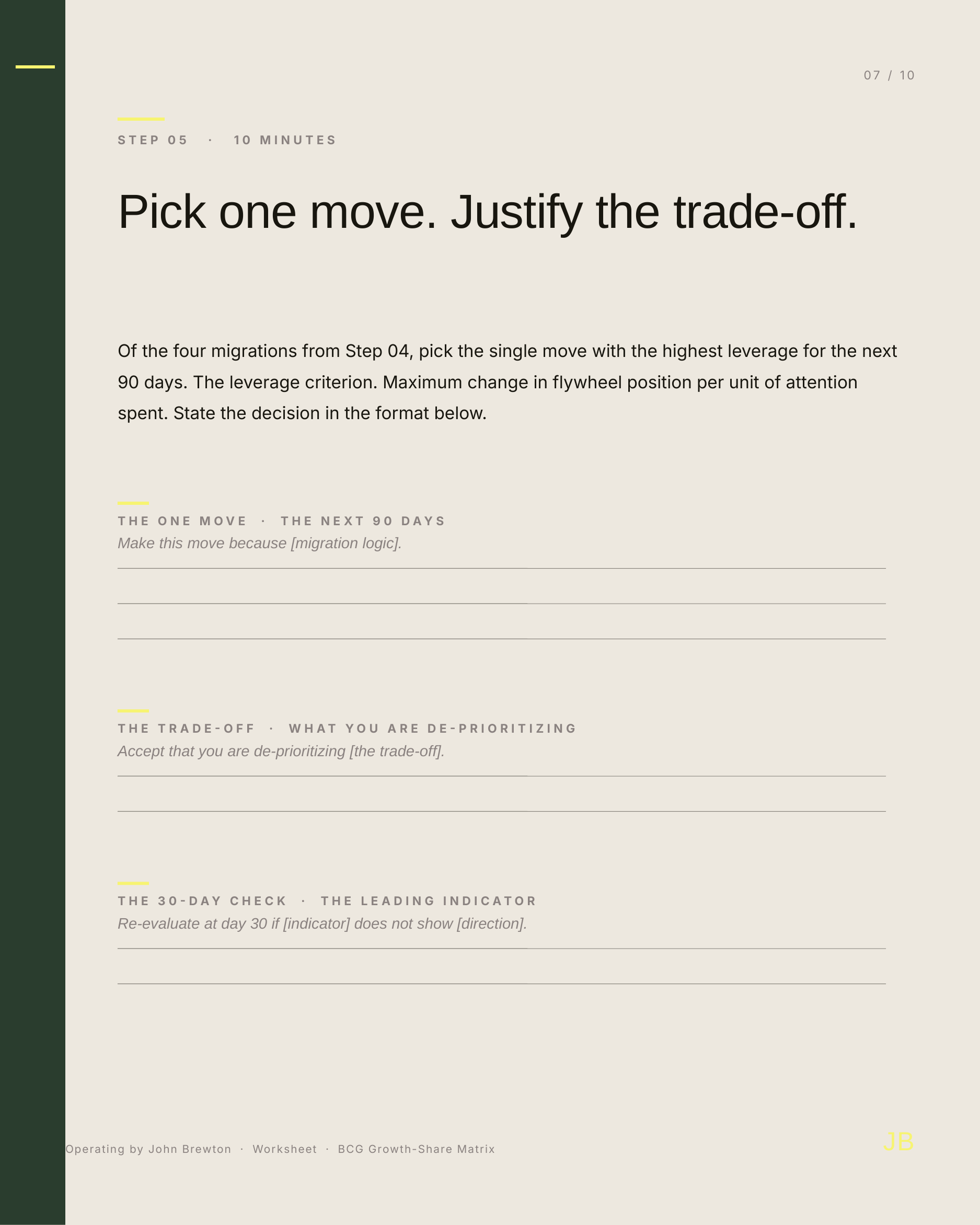

07 / 10

STEP 05   ·   10 MINUTES
Pick one move. Justify the trade-off.
Of the four migrations from Step 04, pick the single move with the highest leverage for the next 90 days. The leverage criterion. Maximum change in flywheel position per unit of attention spent. State the decision in the format below.

THE ONE MOVE  ·  THE NEXT 90 DAYS
Make this move because [migration logic].

THE TRADE-OFF  ·  WHAT YOU ARE DE-PRIORITIZING
Accept that you are de-prioritizing [the trade-off].

THE 30-DAY CHECK  ·  THE LEADING INDICATOR
Re-evaluate at day 30 if [indicator] does not show [direction].

JB
Operating by John Brewton  ·  Worksheet  ·  BCG Growth-Share Matrix